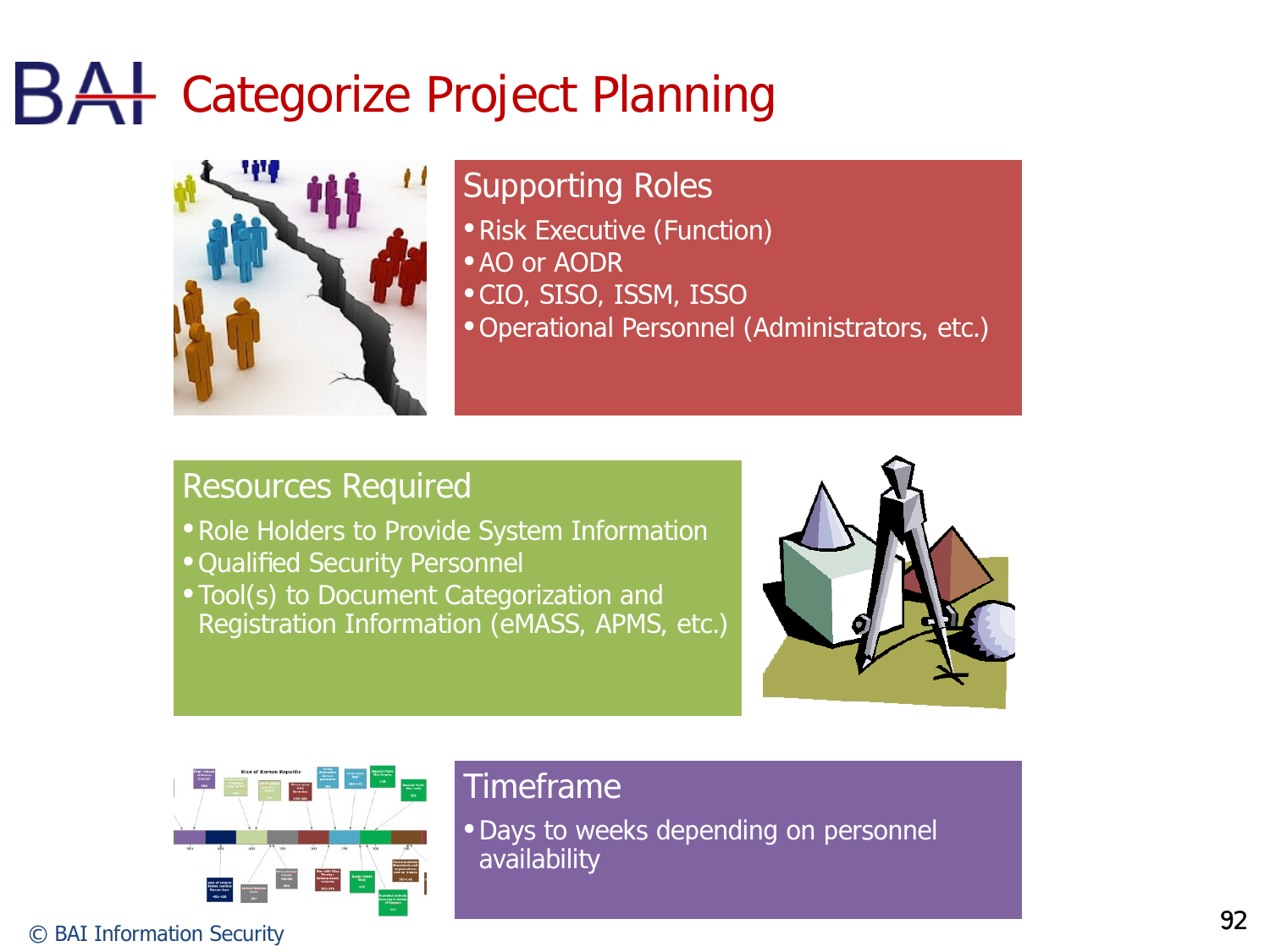

# Categorize Project Planning

Supporting Roles
Risk Executive (Function)
AO or AODR
CIO, SISO, ISSM, ISSO
Operational Personnel (Administrators, etc.)

Resources Required
Role Holders to Provide System Information
Qualified Security Personnel
Tool(s) to Document Categorization and Registration Information (eMASS, APMS, etc.)

Timeframe
Days to weeks depending on personnel availability